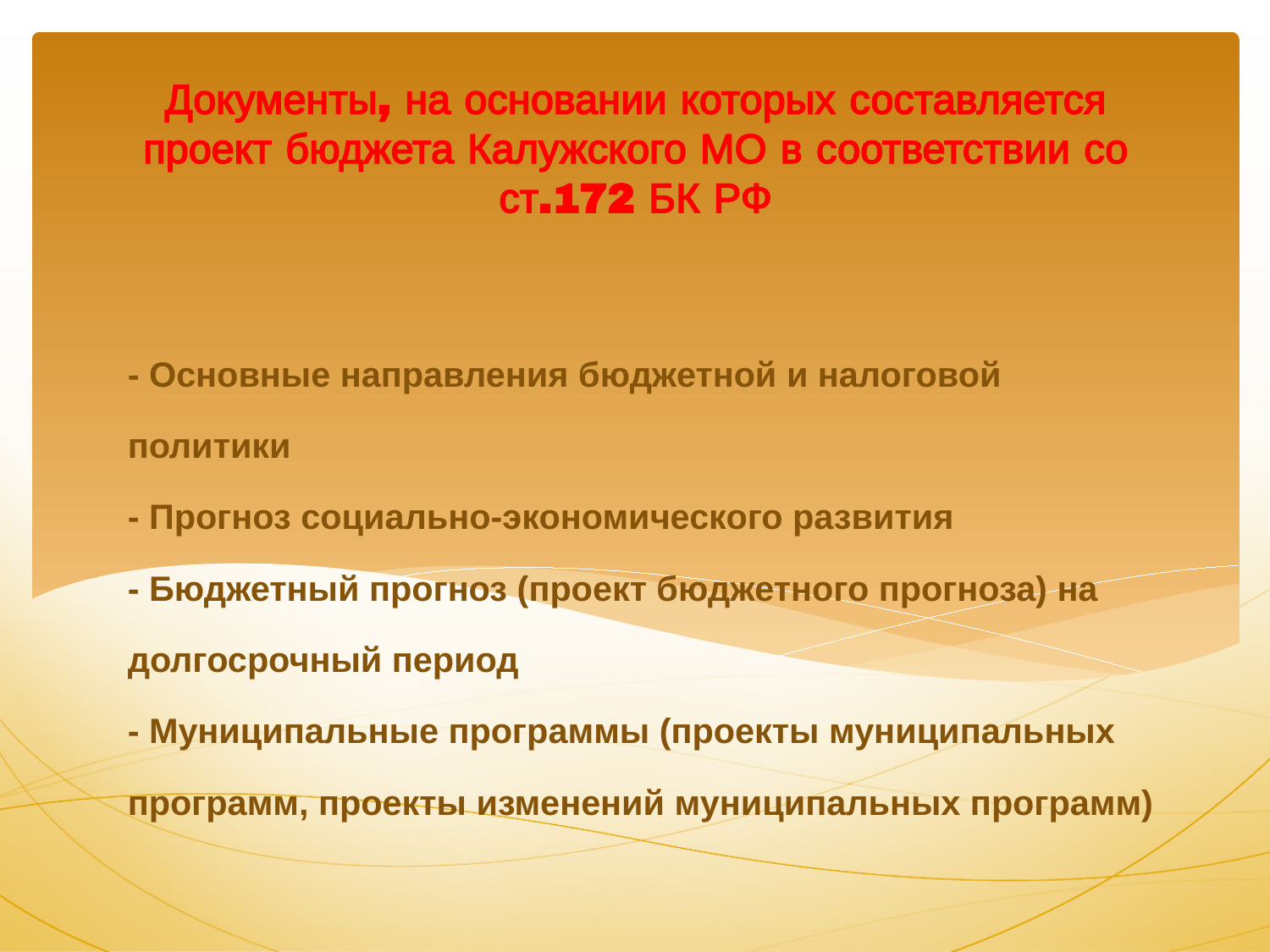

# Документы, на основании которых составляется проект бюджета Калужского МО в соответствии со ст.172 БК РФ
- Основные направления бюджетной и налоговой политики
- Прогноз социально-экономического развития
- Бюджетный прогноз (проект бюджетного прогноза) на долгосрочный период
- Муниципальные программы (проекты муниципальных программ, проекты изменений муниципальных программ)